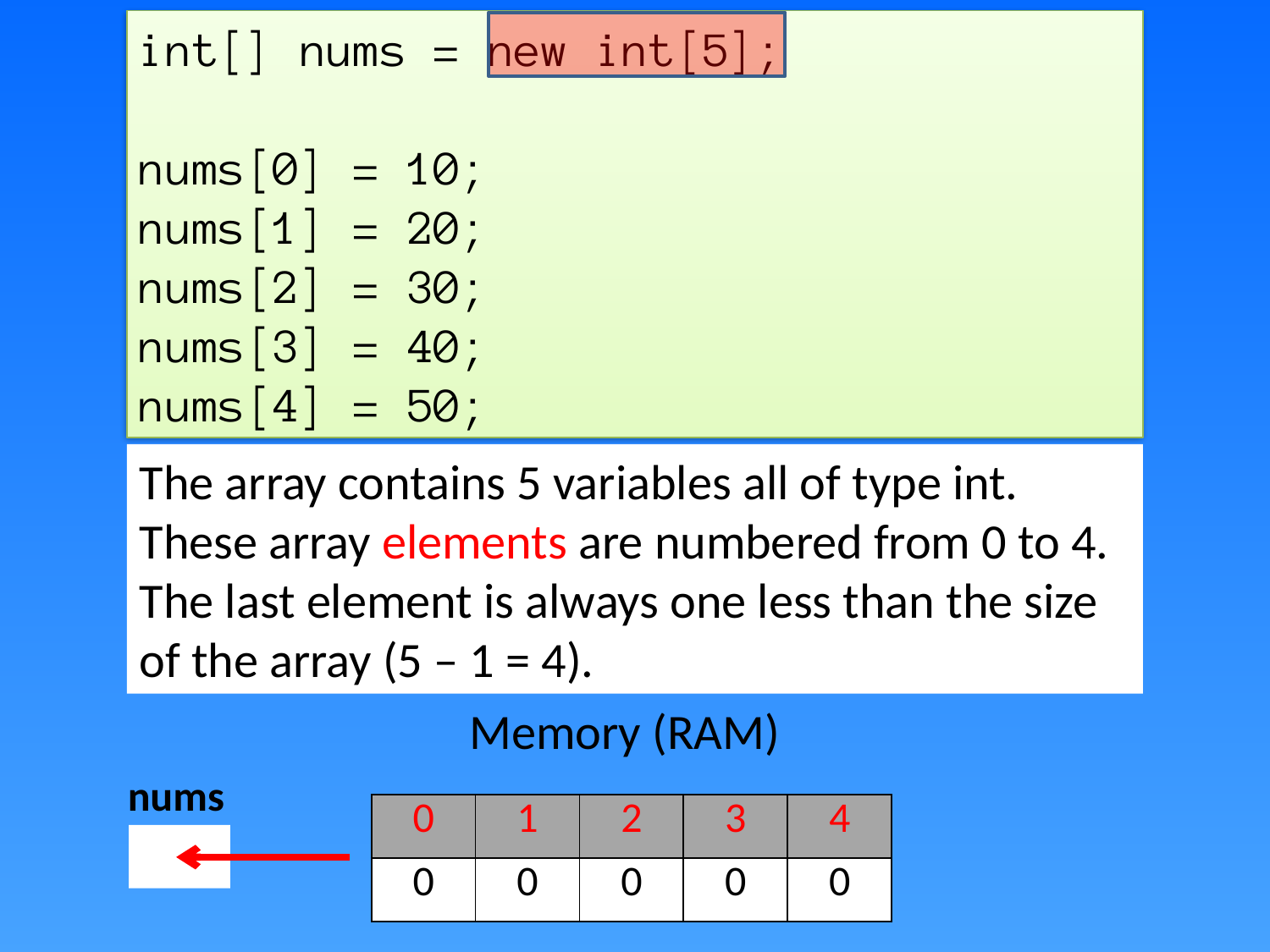

int[] nums = new int[5];

nums[0] = 10;
nums[1] = 20;
nums[2] = 30;
nums[3] = 40;
nums[4] = 50;

The array contains 5 variables all of type int. These array elements are numbered from 0 to 4. The last element is always one less than the size of the array (5 – 1 = 4).
Memory (RAM)
nums
| 0 | 1 | 2 | 3 | 4 |
| --- | --- | --- | --- | --- |
| 0 | 0 | 0 | 0 | 0 |